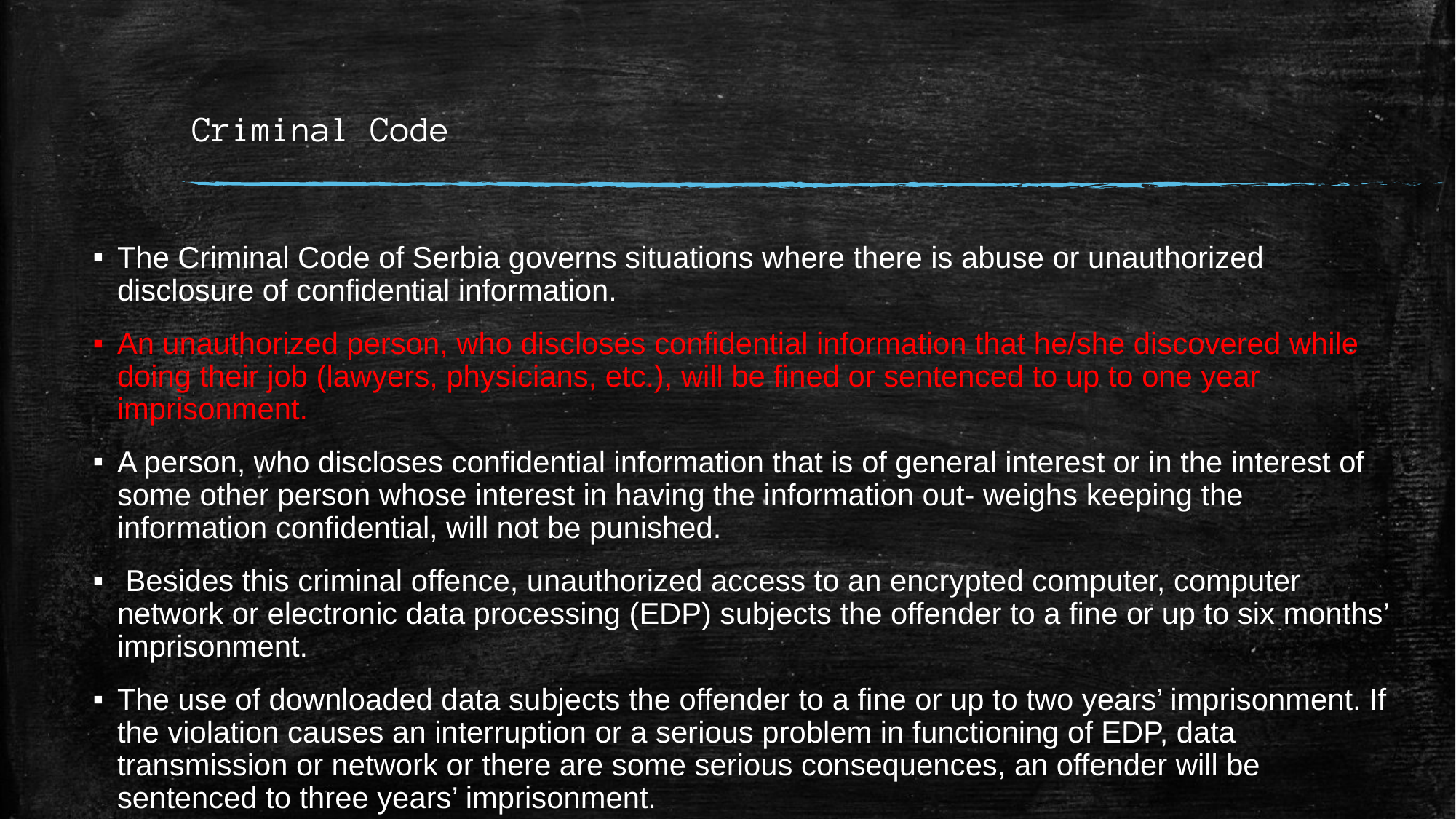

# Criminal Code
The Criminal Code of Serbia governs situations where there is abuse or unauthorized disclosure of conﬁdential information.
An unauthorized person, who discloses conﬁdential information that he/she discovered while doing their job (lawyers, physicians, etc.), will be ﬁned or sentenced to up to one year imprisonment.
A person, who discloses conﬁdential information that is of general interest or in the interest of some other person whose interest in having the information out- weighs keeping the information conﬁdential, will not be punished.
 Besides this criminal offence, unauthorized access to an encrypted computer, computer network or electronic data processing (EDP) subjects the offender to a ﬁne or up to six months’ imprisonment.
The use of downloaded data subjects the offender to a ﬁne or up to two years’ imprisonment. If the violation causes an interruption or a serious problem in functioning of EDP, data transmission or network or there are some serious consequences, an offender will be sentenced to three years’ imprisonment.